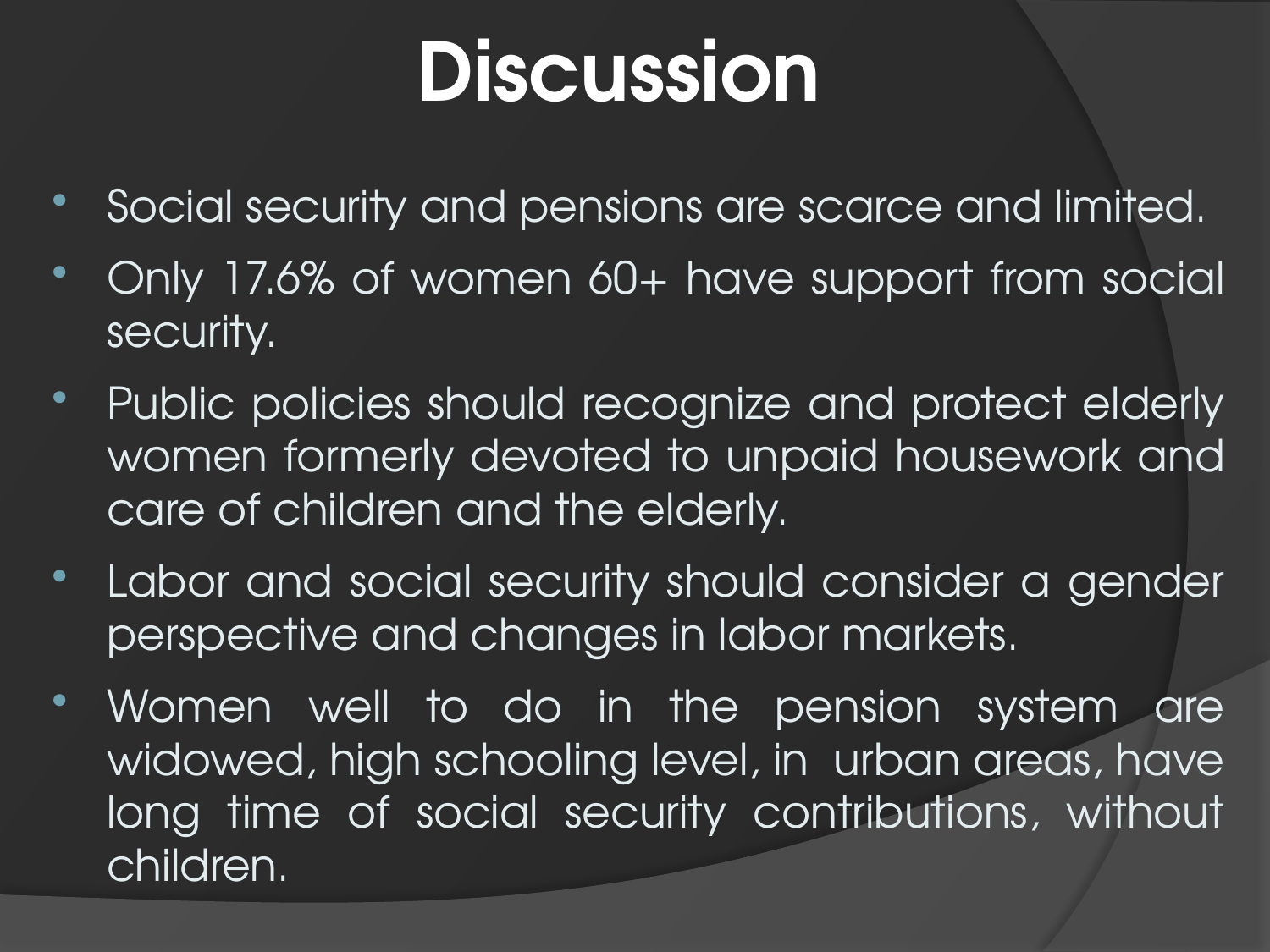

# Discussion
Social security and pensions are scarce and limited.
Only 17.6% of women 60+ have support from social security.
Public policies should recognize and protect elderly women formerly devoted to unpaid housework and care of children and the elderly.
Labor and social security should consider a gender perspective and changes in labor markets.
Women well to do in the pension system are widowed, high schooling level, in  urban areas, have long time of social security contributions, without children.